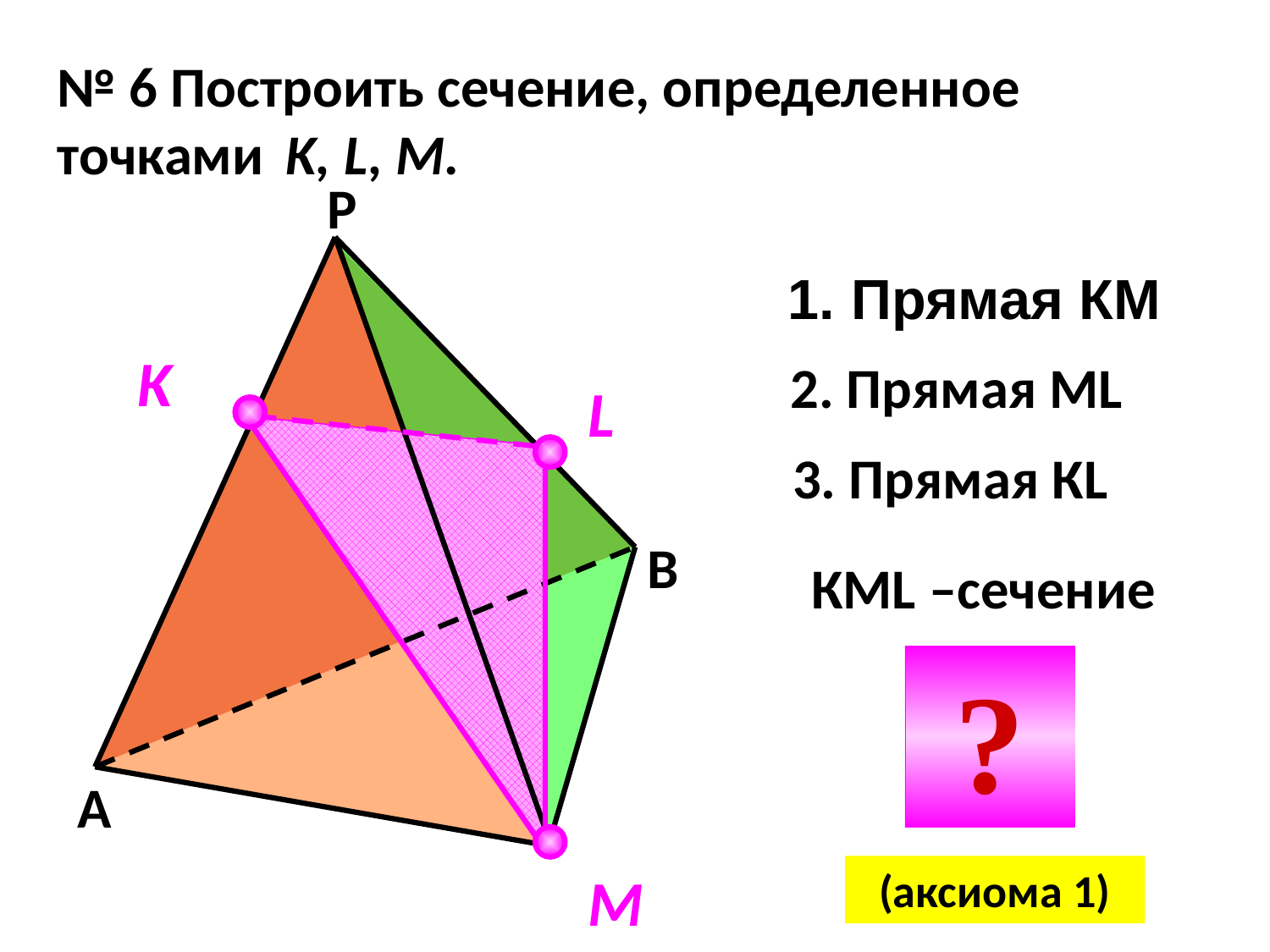

№ 6 Построить сечение, определенное точками   K, L, M.
Р

 Прямая КМ
K
 2. Прямая МL
L

3. Прямая КL

В
КМL –сечение

?
А

(аксиома 1)
M